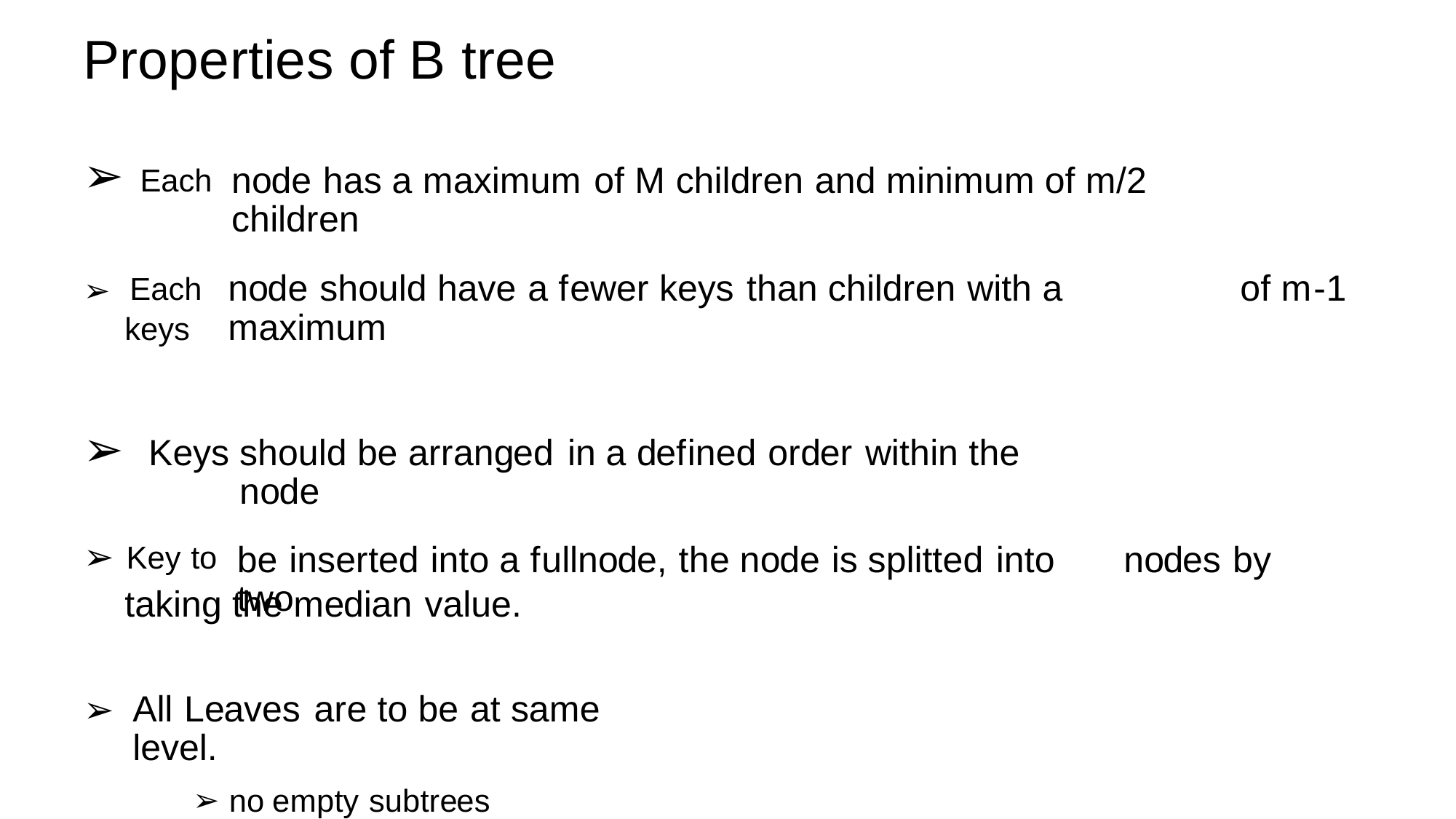

Properties of B tree
➢ Each
node has a maximum of M children and minimum of m/2 children
➢  Each
keys
node should have a fewer keys than children with a maximum
of
m-1
➢
Keys
should be arranged in a defined order within the node
➢ Key to
be inserted into a fullnode, the node is splitted into two
nodes
by
taking the median value.
All Leaves are to be at same level.
➢ no empty subtrees
➢